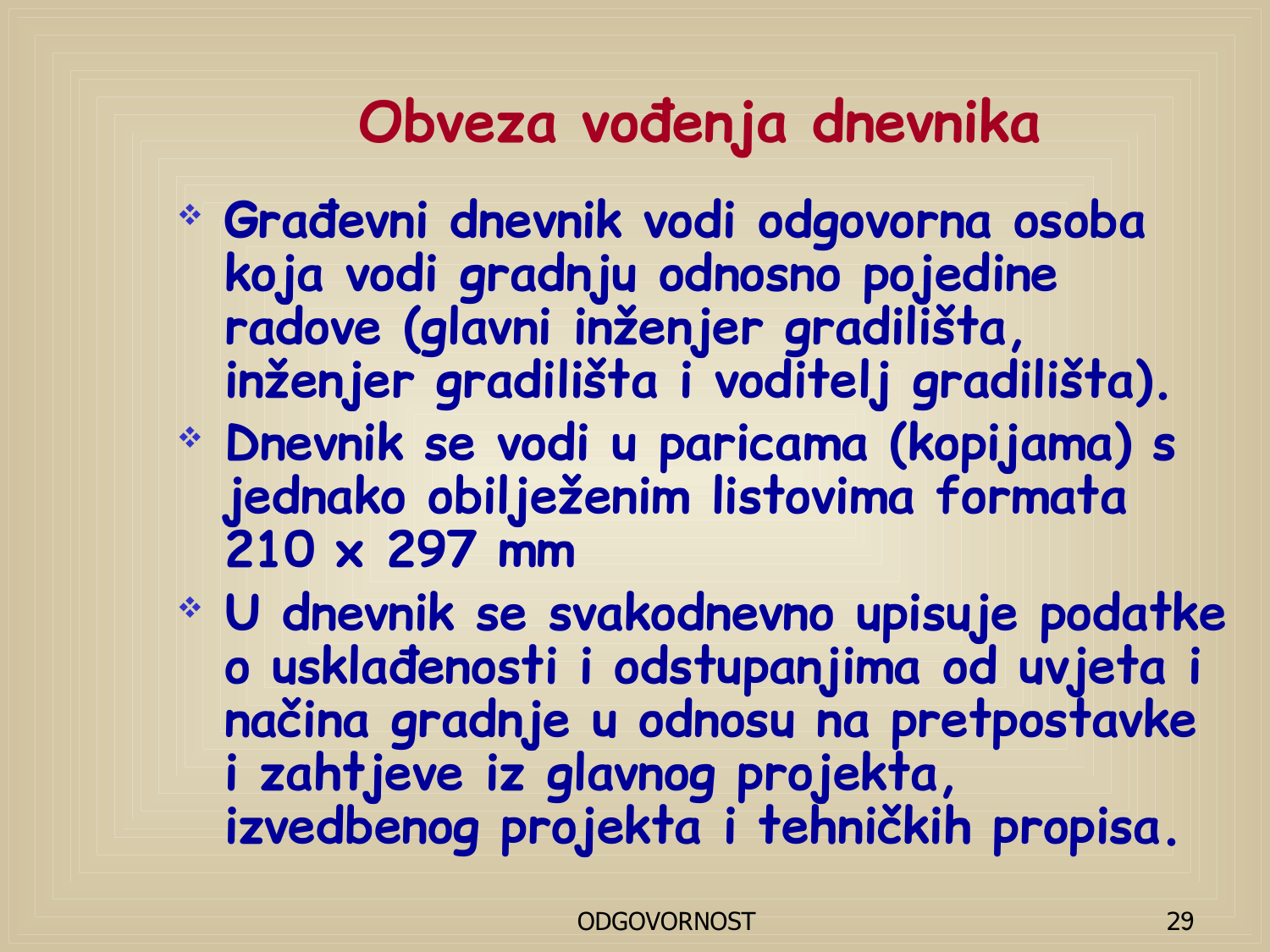

# Obveza vođenja dnevnika
Građevni dnevnik vodi odgovorna osoba koja vodi gradnju odnosno pojedine radove (glavni inženjer gradilišta, inženjer gradilišta i voditelj gradilišta).
Dnevnik se vodi u paricama (kopijama) s jednako obilježenim listovima formata 210 x 297 mm
U dnevnik se svakodnevno upisuje podatke o usklađenosti i odstupanjima od uvjeta i načina gradnje u odnosu na pretpostavke i zahtjeve iz glavnog projekta, izvedbenog projekta i tehničkih propisa.
ODGOVORNOST
29